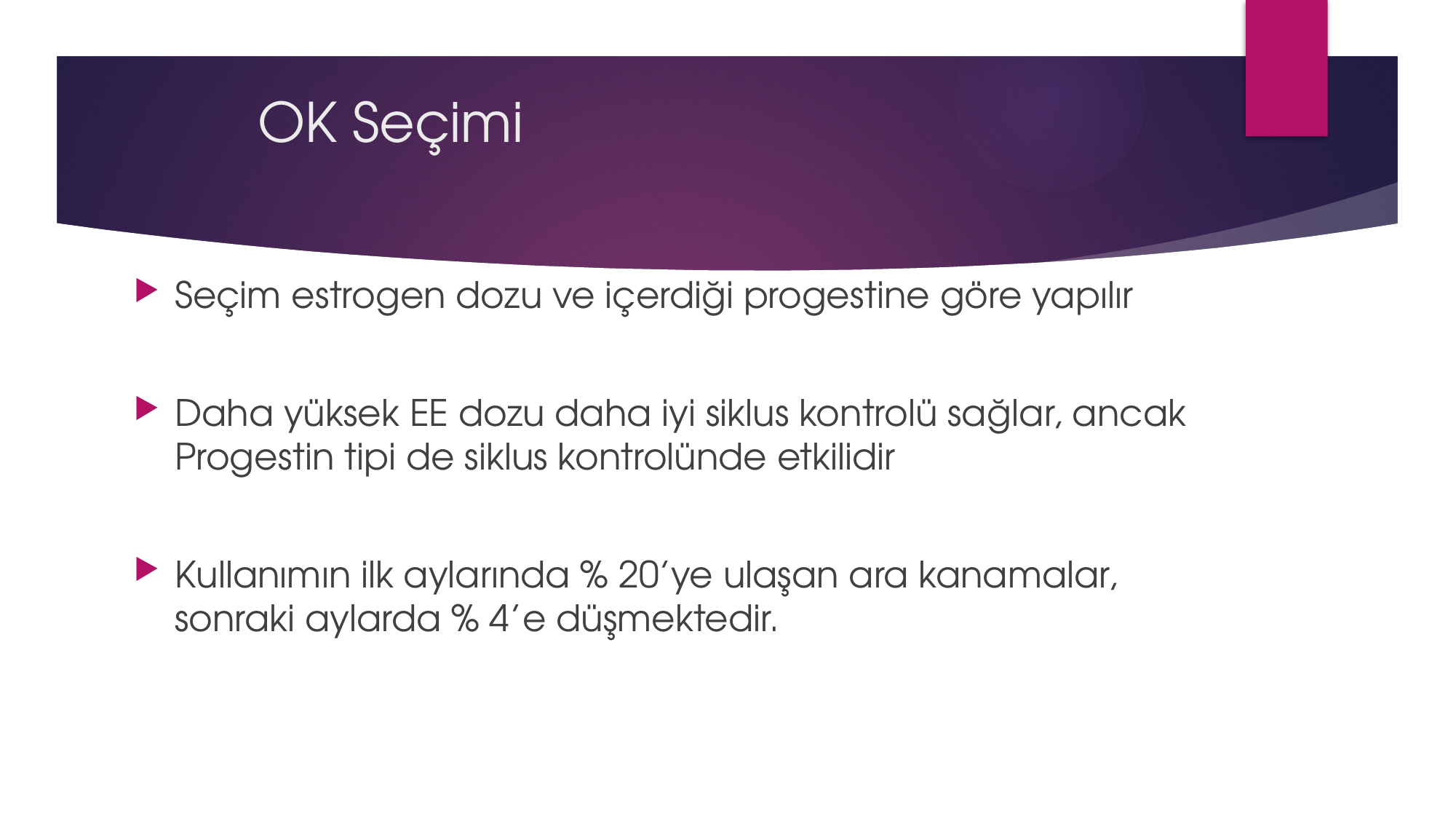

# OK Seçimi
Seçim estrogen dozu ve içerdiği progestine göre yapılır

Daha yüksek EE dozu daha iyi siklus kontrolü sağlar, ancak Progestin tipi de siklus kontrolünde etkilidir

Kullanımın ilk aylarında % 20’ye ulaşan ara kanamalar, sonraki aylarda % 4’e düşmektedir.